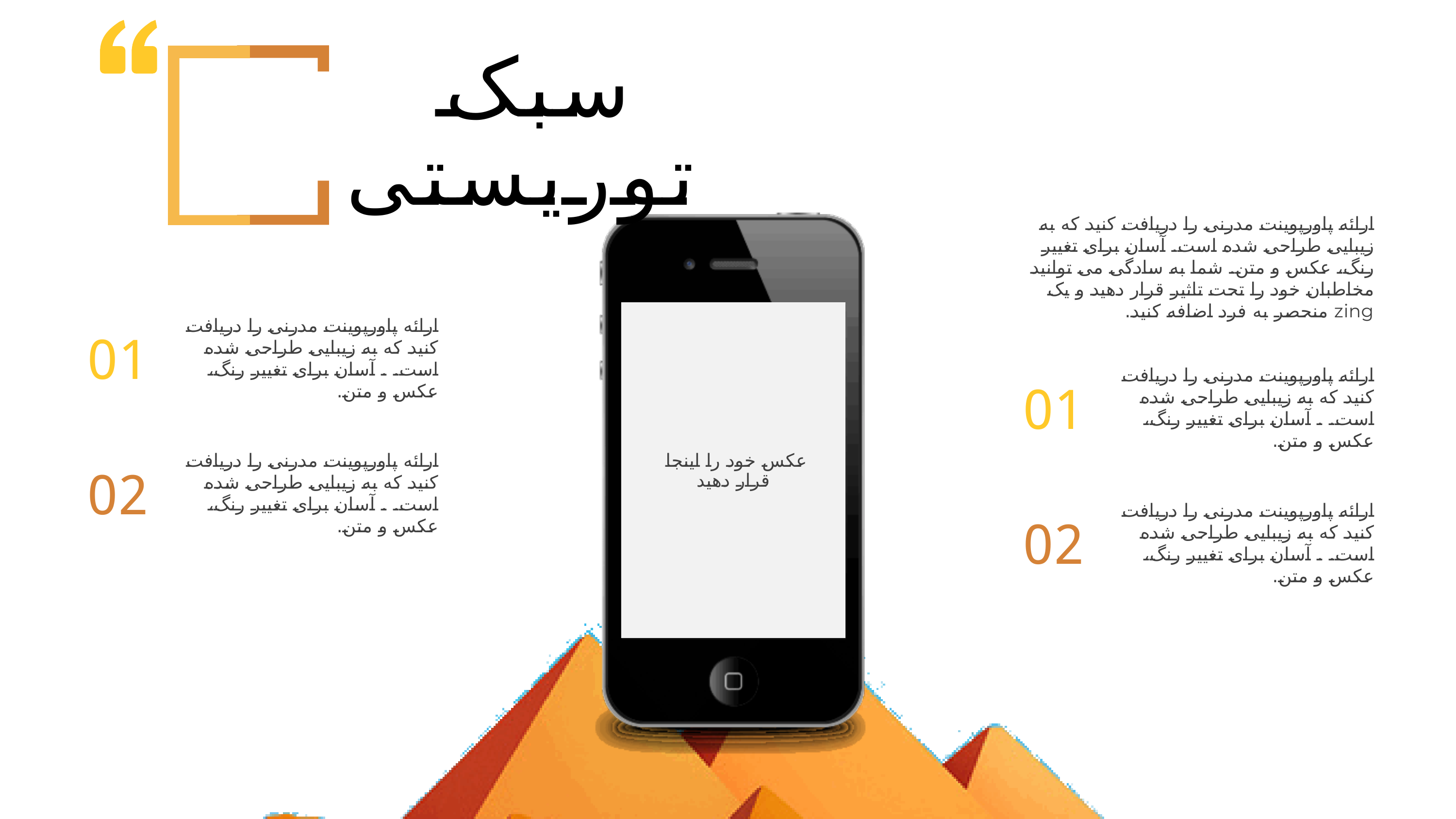

سبک
توریستی

ارائه پاورپوینت مدرنی را دریافت کنید که به زیبایی طراحی شده است. آسان برای تغییر رنگ، عکس و متن. شما به سادگی می توانید مخاطبان خود را تحت تاثیر قرار دهید و یک zing منحصر به فرد اضافه کنید.

عکس خود را اینجا
قرار دهید
ارائه پاورپوینت مدرنی را دریافت کنید که به زیبایی طراحی شده است. . آسان برای تغییر رنگ، عکس و متن.
01
ارائه پاورپوینت مدرنی را دریافت کنید که به زیبایی طراحی شده است. . آسان برای تغییر رنگ، عکس و متن.
01
ارائه پاورپوینت مدرنی را دریافت کنید که به زیبایی طراحی شده است. . آسان برای تغییر رنگ، عکس و متن.
02
ارائه پاورپوینت مدرنی را دریافت کنید که به زیبایی طراحی شده است. . آسان برای تغییر رنگ، عکس و متن.
02